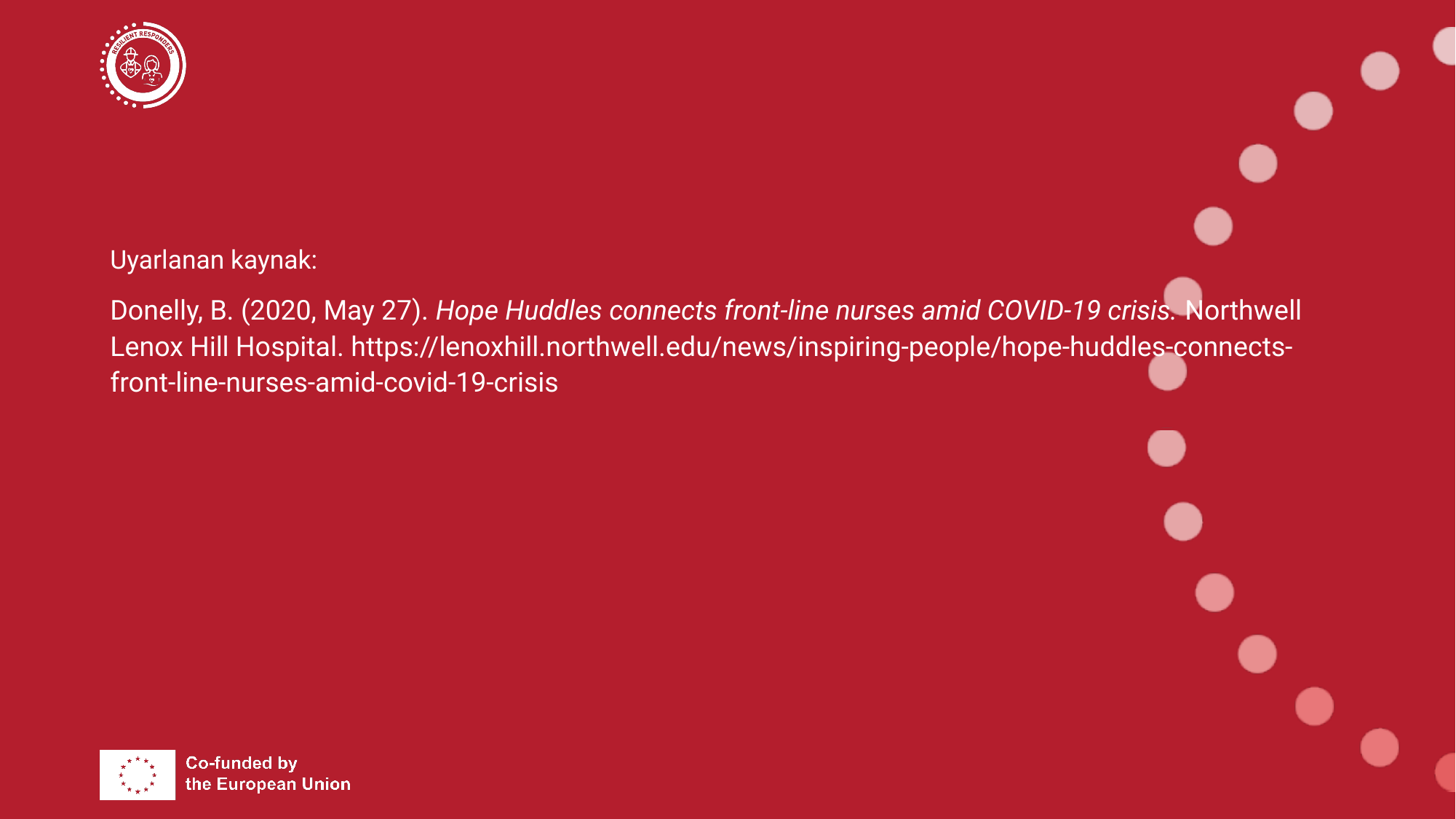

Uyarlanan kaynak:
Donelly, B. (2020, May 27). Hope Huddles connects front-line nurses amid COVID-19 crisis. Northwell Lenox Hill Hospital. https://lenoxhill.northwell.edu/news/inspiring-people/hope-huddles-connects-front-line-nurses-amid-covid-19-crisis https://www.ordemdospsicologos.pt/ficheiros/documentos/comorecuperaremocionalmentesituacoesincendio.pdf